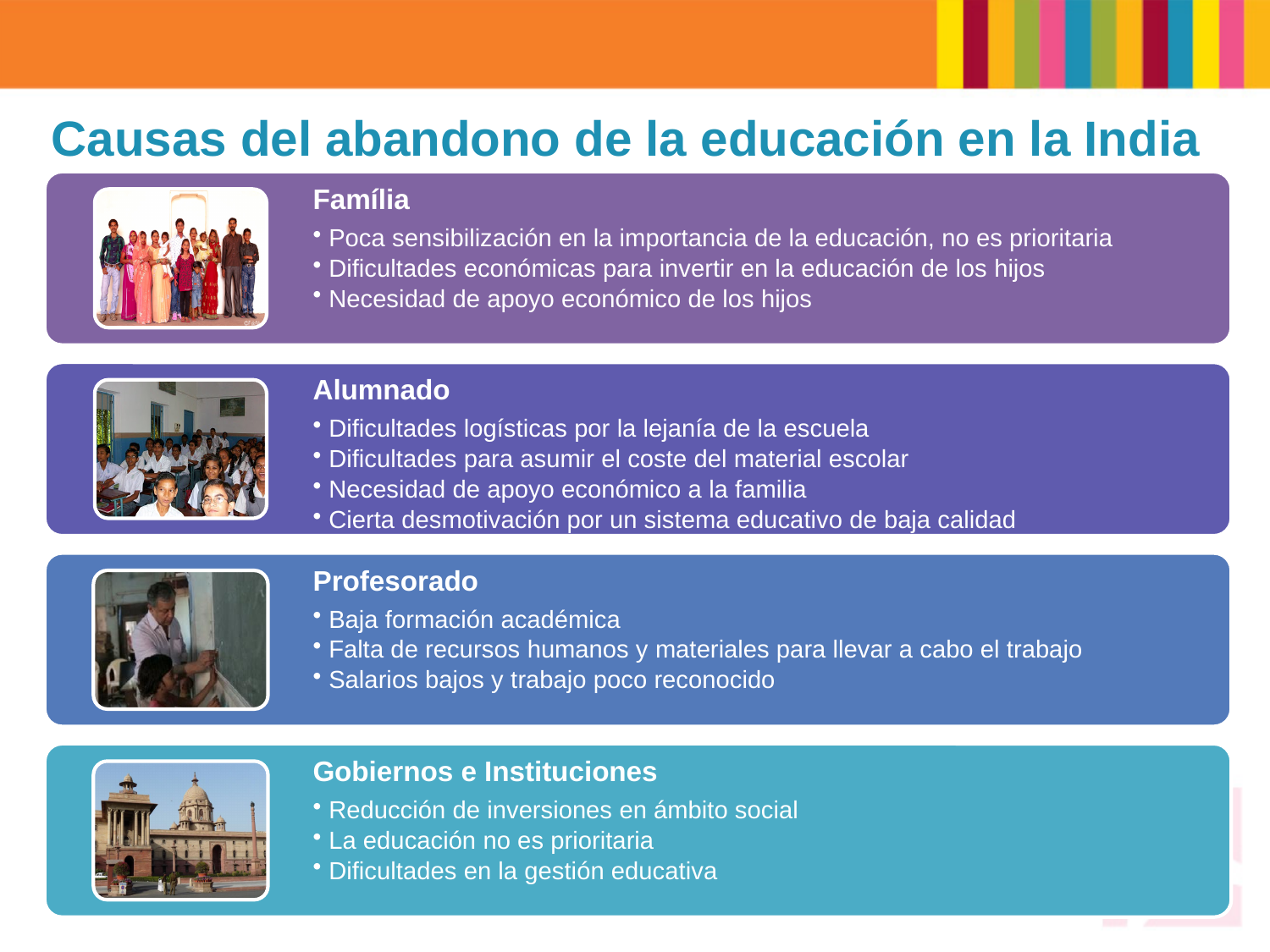

# Causas del abandono de la educación en la India
Família
Poca sensibilización en la importancia de la educación, no es prioritaria
Dificultades económicas para invertir en la educación de los hijos
Necesidad de apoyo económico de los hijos

Alumnado
Dificultades logísticas por la lejanía de la escuela
Dificultades para asumir el coste del material escolar
Necesidad de apoyo económico a la familia
Cierta desmotivación por un sistema educativo de baja calidad
Profesorado
Baja formación académica
Falta de recursos humanos y materiales para llevar a cabo el trabajo
Salarios bajos y trabajo poco reconocido

Desmotivació
Gobiernos e Instituciones
Reducción de inversiones en ámbito social
La educación no es prioritaria
Dificultades en la gestión educativa